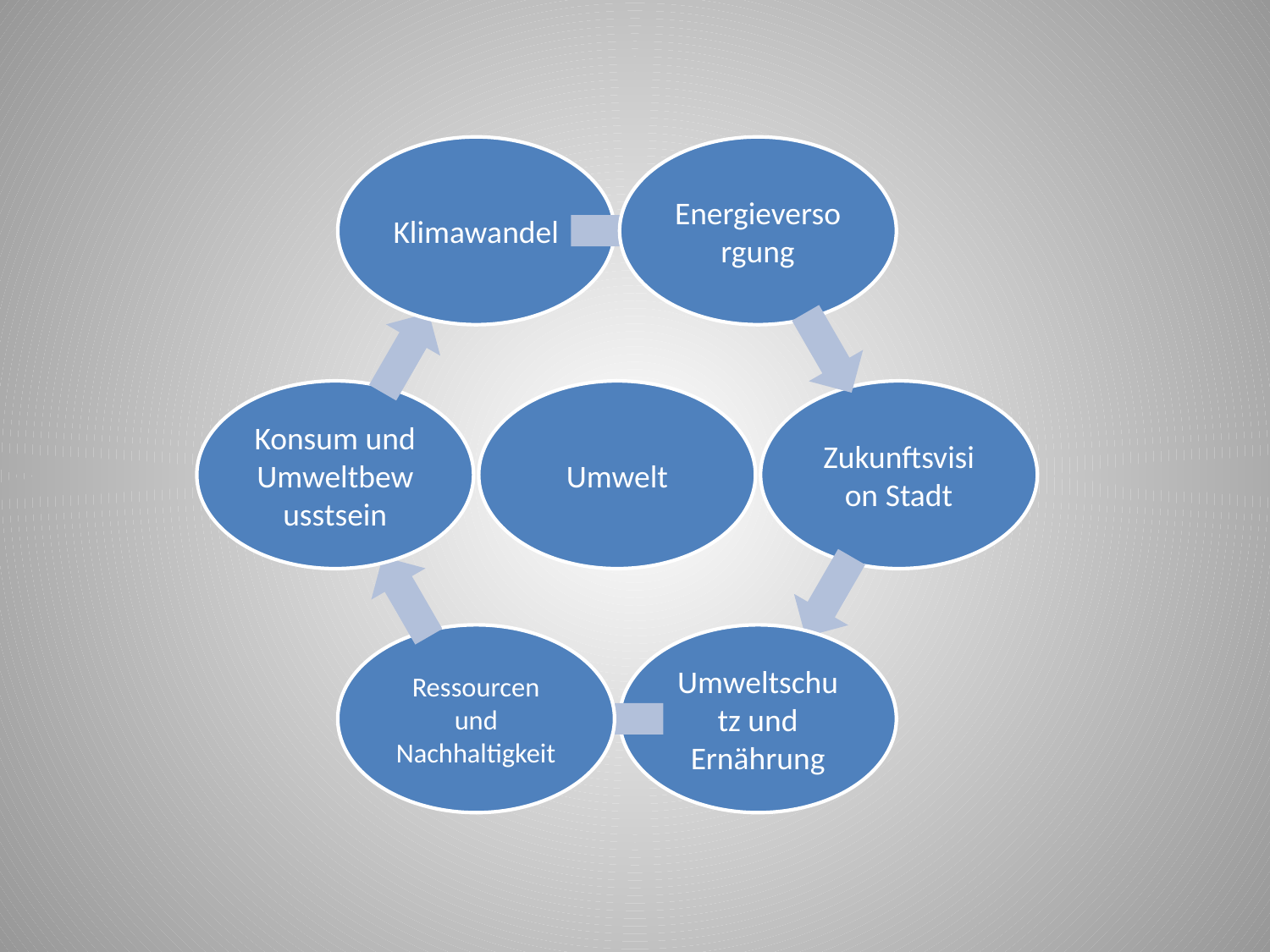

#
Umwelt
Zukunftsvision Stadt
Umweltschutz und Ernährung
Ressourcen und Nachhaltigkeit
Konsum und Umweltbewusstsein
Klimawandel
Energieversorgung